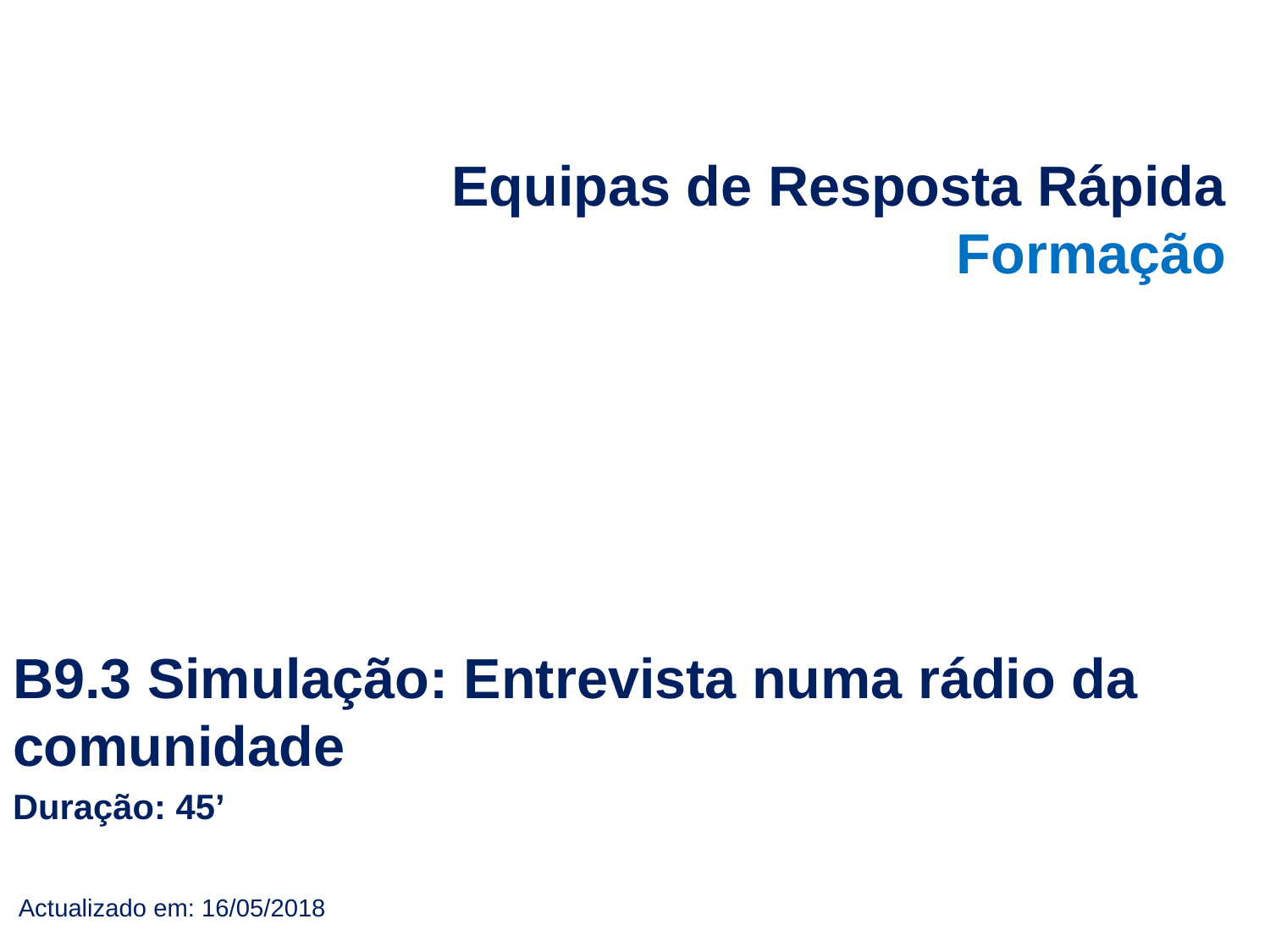

Equipas de Resposta Rápida
Formação
B9.3 Simulação: Entrevista numa rádio da comunidade
Duração: 45’
Actualizado em: 16/05/2018